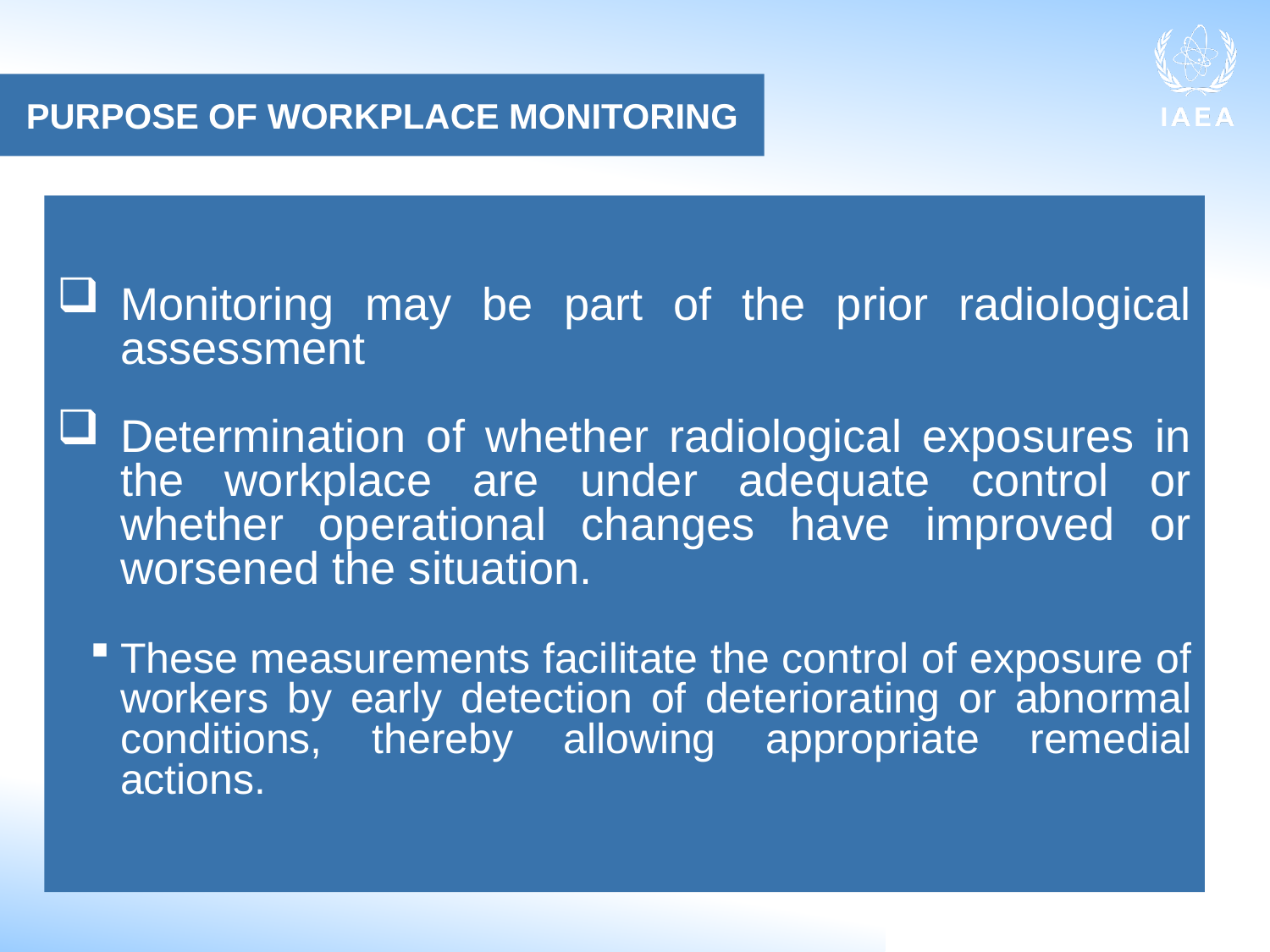

PURPOSE OF WORKPLACE MONITORING
Monitoring may be part of the prior radiological assessment

Determination of whether radiological exposures in the workplace are under adequate control or whether operational changes have improved or worsened the situation.

These measurements facilitate the control of exposure of workers by early detection of deteriorating or abnormal conditions, thereby allowing appropriate remedial actions.